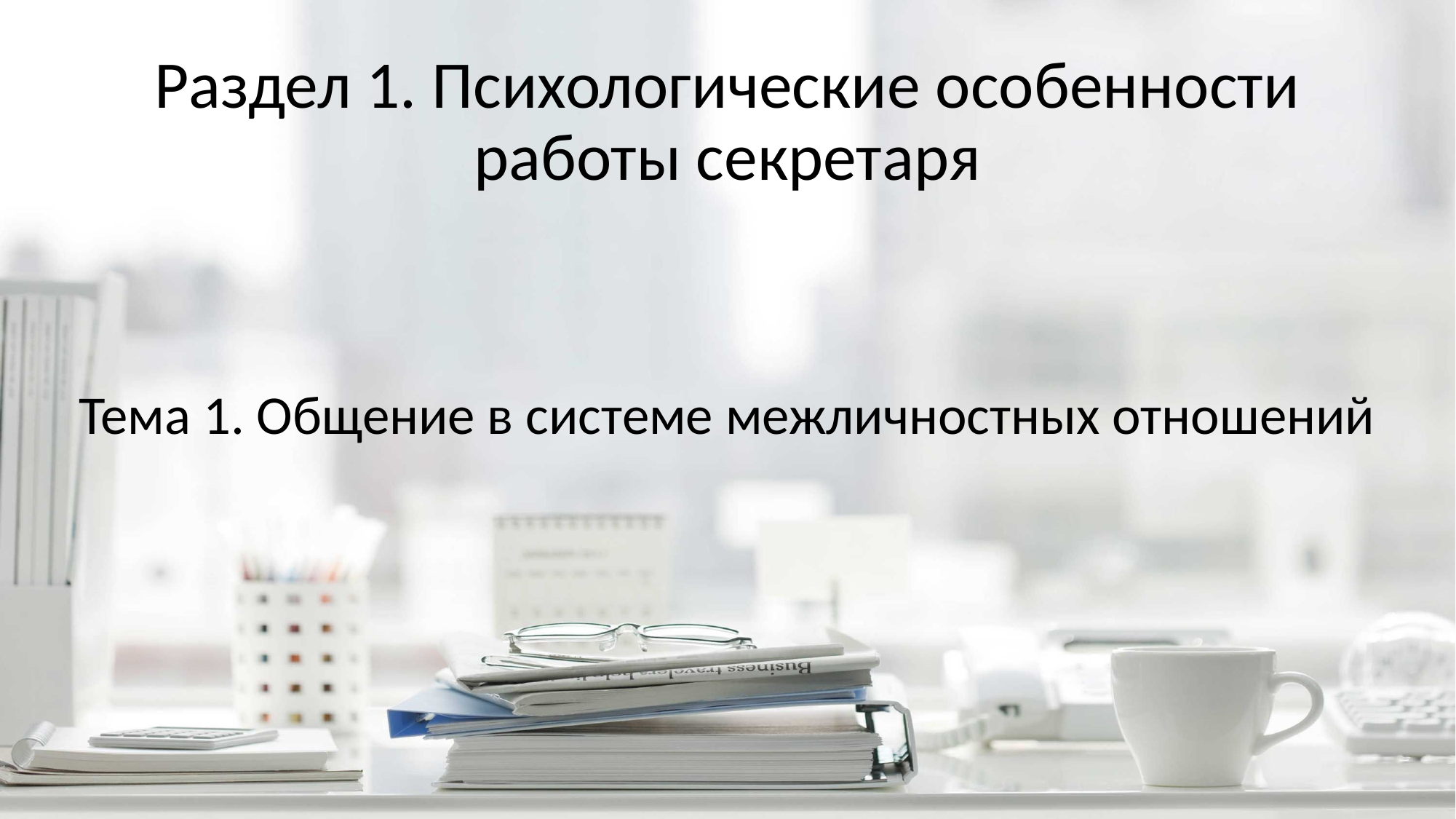

# Раздел 1. Психологические особенности работы секретаря
Тема 1. Общение в системе межличностных отношений